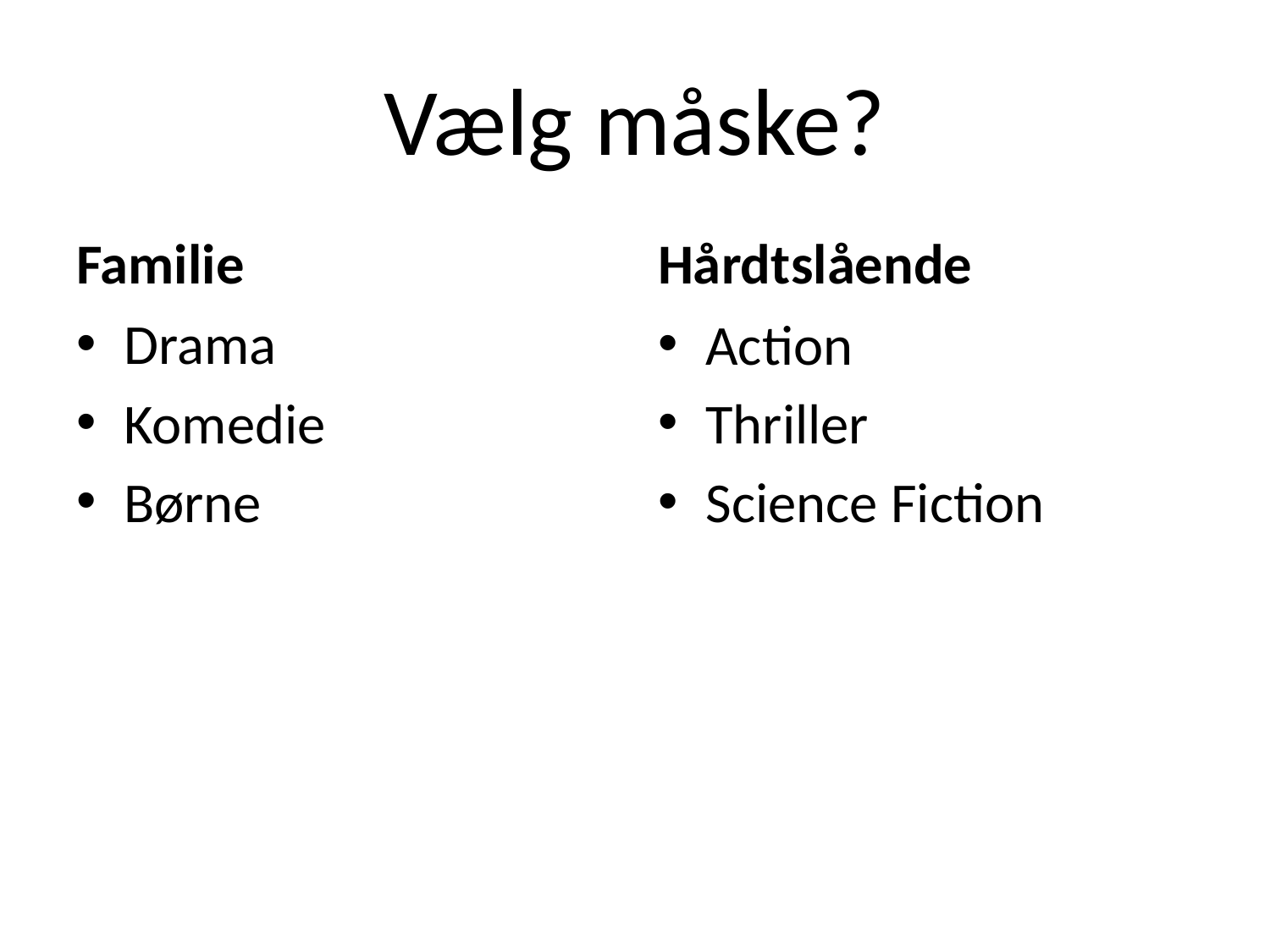

# Vælg måske?
Familie
Hårdtslående
Drama
Komedie
Børne
Action
Thriller
Science Fiction